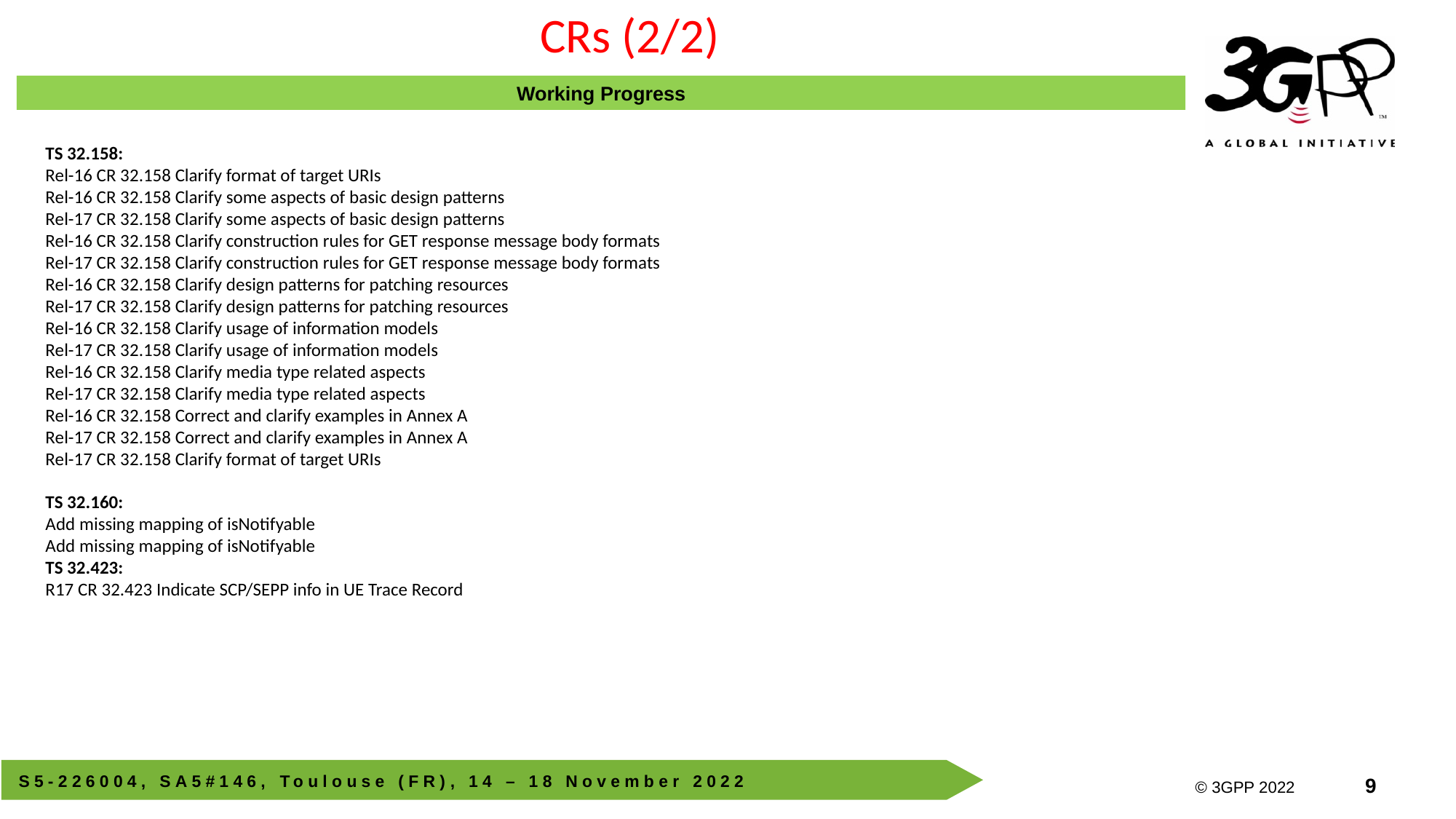

CRs (2/2)
Working Progress
TS 32.158:
Rel-16 CR 32.158 Clarify format of target URIs
Rel-16 CR 32.158 Clarify some aspects of basic design patterns
Rel-17 CR 32.158 Clarify some aspects of basic design patterns
Rel-16 CR 32.158 Clarify construction rules for GET response message body formats
Rel-17 CR 32.158 Clarify construction rules for GET response message body formats
Rel-16 CR 32.158 Clarify design patterns for patching resources
Rel-17 CR 32.158 Clarify design patterns for patching resources
Rel-16 CR 32.158 Clarify usage of information models
Rel-17 CR 32.158 Clarify usage of information models
Rel-16 CR 32.158 Clarify media type related aspects
Rel-17 CR 32.158 Clarify media type related aspects
Rel-16 CR 32.158 Correct and clarify examples in Annex A
Rel-17 CR 32.158 Correct and clarify examples in Annex A
Rel-17 CR 32.158 Clarify format of target URIs

TS 32.160:
Add missing mapping of isNotifyable
Add missing mapping of isNotifyable
TS 32.423:
R17 CR 32.423 Indicate SCP/SEPP info in UE Trace Record